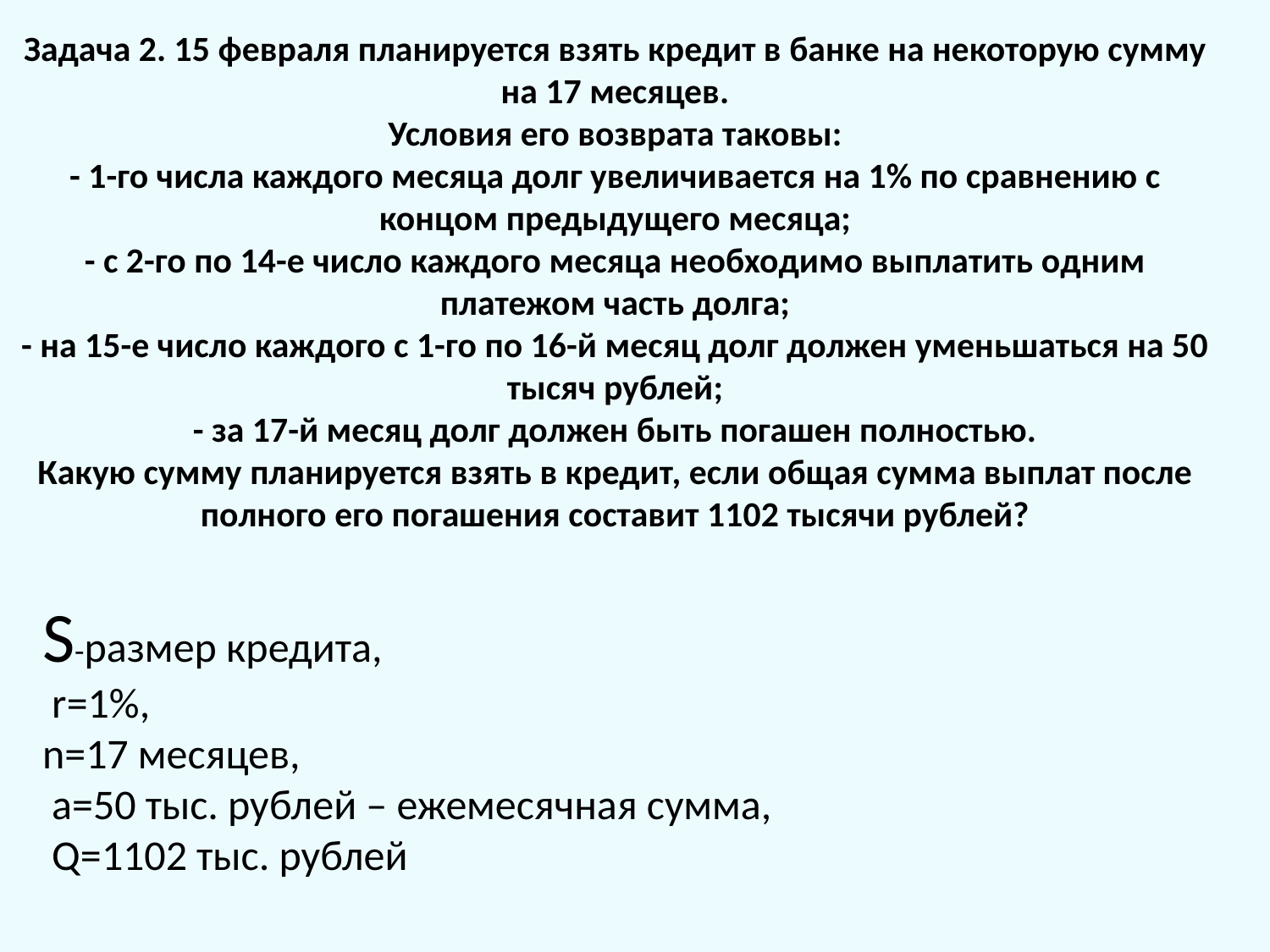

# Задача 2. 15 февраля планируется взять кредит в банке на некоторую сумму на 17 месяцев. Условия его возврата таковы: - 1-го числа каждого месяца долг увеличивается на 1% по сравнению с концом предыдущего месяца; - с 2-го по 14-е число каждого месяца необходимо выплатить одним платежом часть долга; - на 15-е число каждого с 1-го по 16-й месяц долг должен уменьшаться на 50 тысяч рублей; - за 17-й месяц долг должен быть погашен полностью. Какую сумму планируется взять в кредит, если общая сумма выплат после полного его погашения составит 1102 тысячи рублей?

S-размер кредита,
 r=1%,
n=17 месяцев,
 а=50 тыс. рублей – ежемесячная сумма,
 Q=1102 тыс. рублей